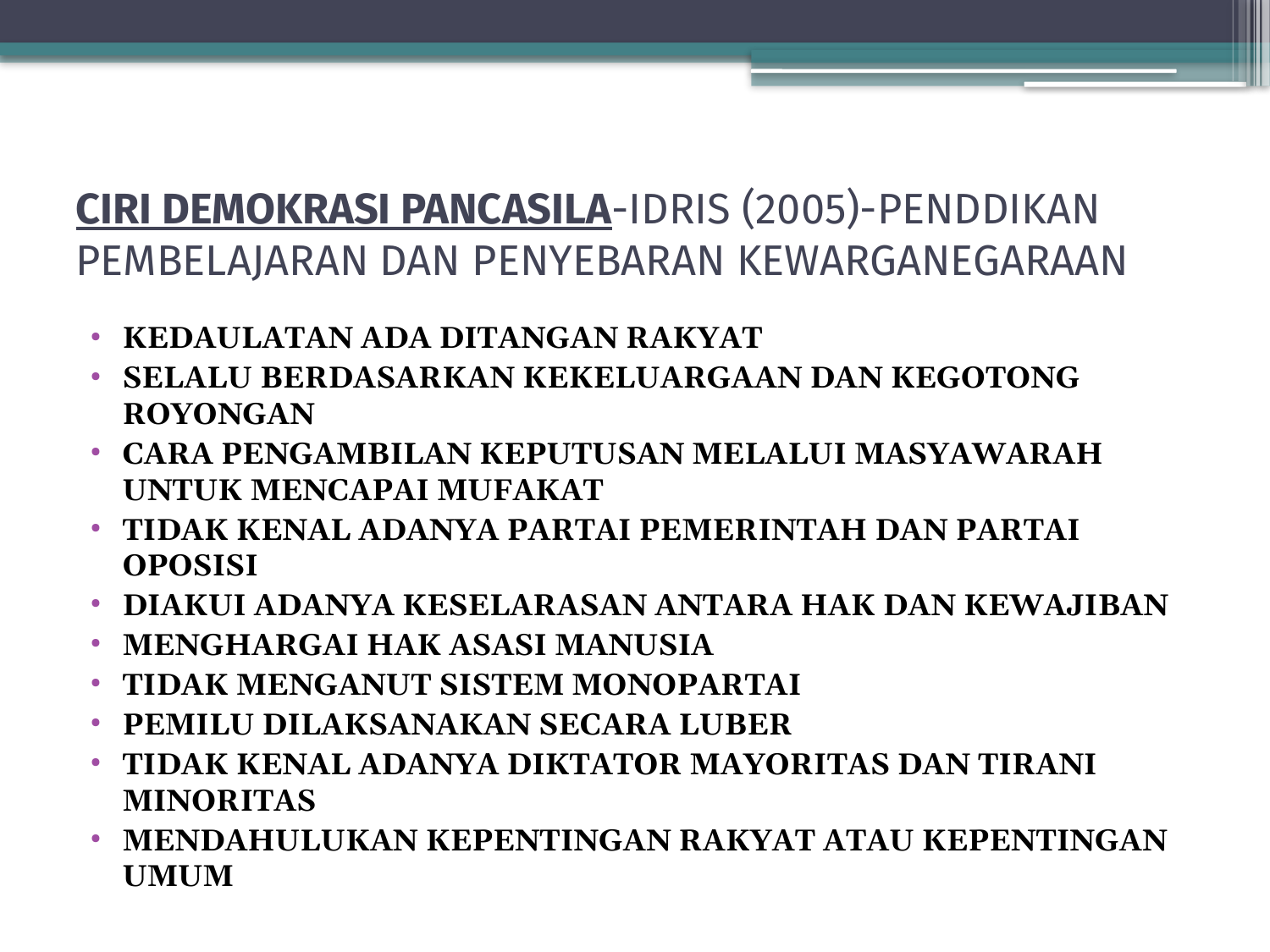

# CIRI DEMOKRASI PANCASILA-IDRIS (2005)-PENDDIKAN PEMBELAJARAN DAN PENYEBARAN KEWARGANEGARAAN
KEDAULATAN ADA DITANGAN RAKYAT
SELALU BERDASARKAN KEKELUARGAAN DAN KEGOTONG ROYONGAN
CARA PENGAMBILAN KEPUTUSAN MELALUI MASYAWARAH UNTUK MENCAPAI MUFAKAT
TIDAK KENAL ADANYA PARTAI PEMERINTAH DAN PARTAI OPOSISI
DIAKUI ADANYA KESELARASAN ANTARA HAK DAN KEWAJIBAN
MENGHARGAI HAK ASASI MANUSIA
TIDAK MENGANUT SISTEM MONOPARTAI
PEMILU DILAKSANAKAN SECARA LUBER
TIDAK KENAL ADANYA DIKTATOR MAYORITAS DAN TIRANI MINORITAS
MENDAHULUKAN KEPENTINGAN RAKYAT ATAU KEPENTINGAN UMUM